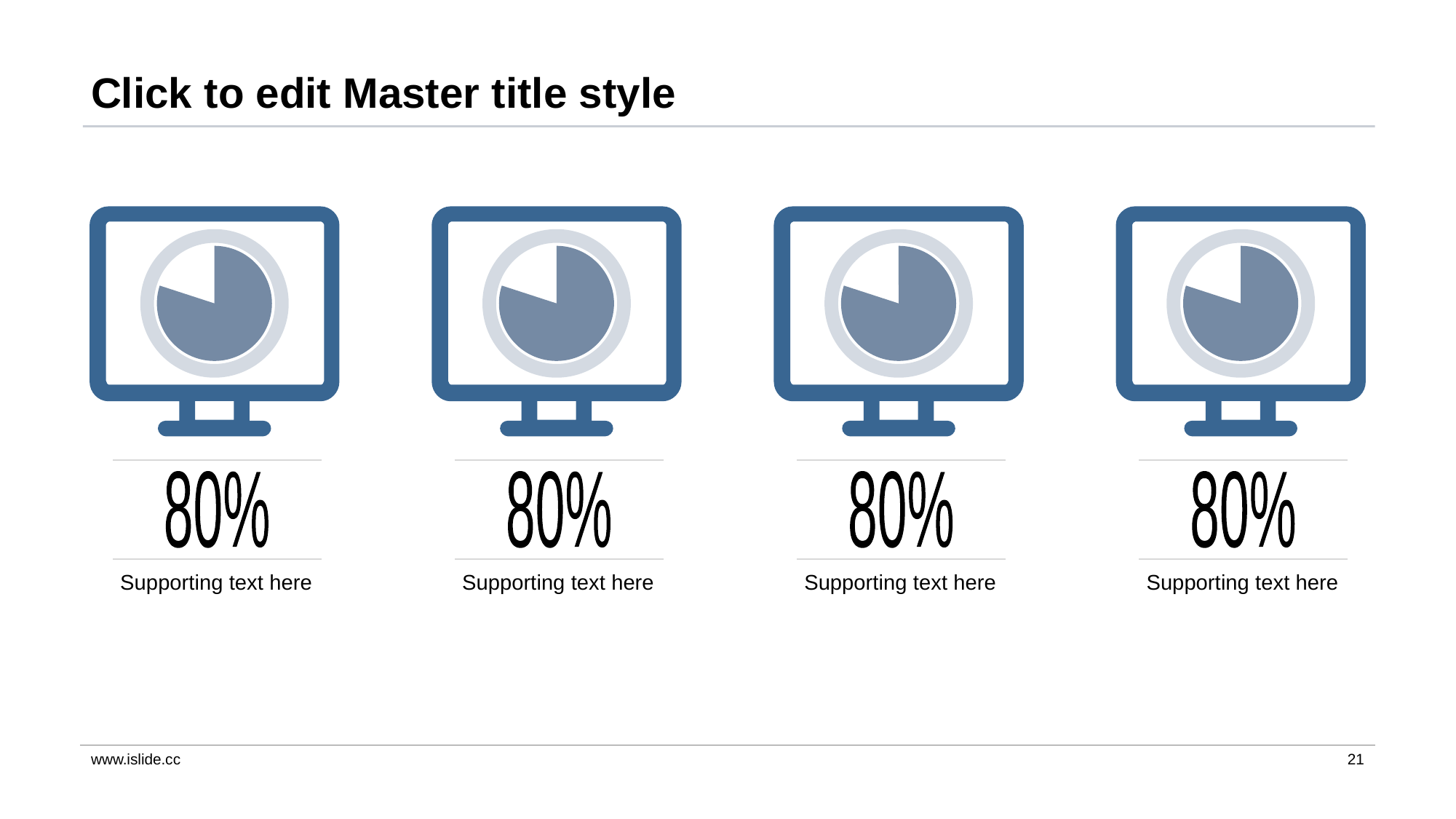

# Click to edit Master title style

80%
80%
80%
80%
Supporting text here
Supporting text here
Supporting text here
Supporting text here
www.islide.cc
21